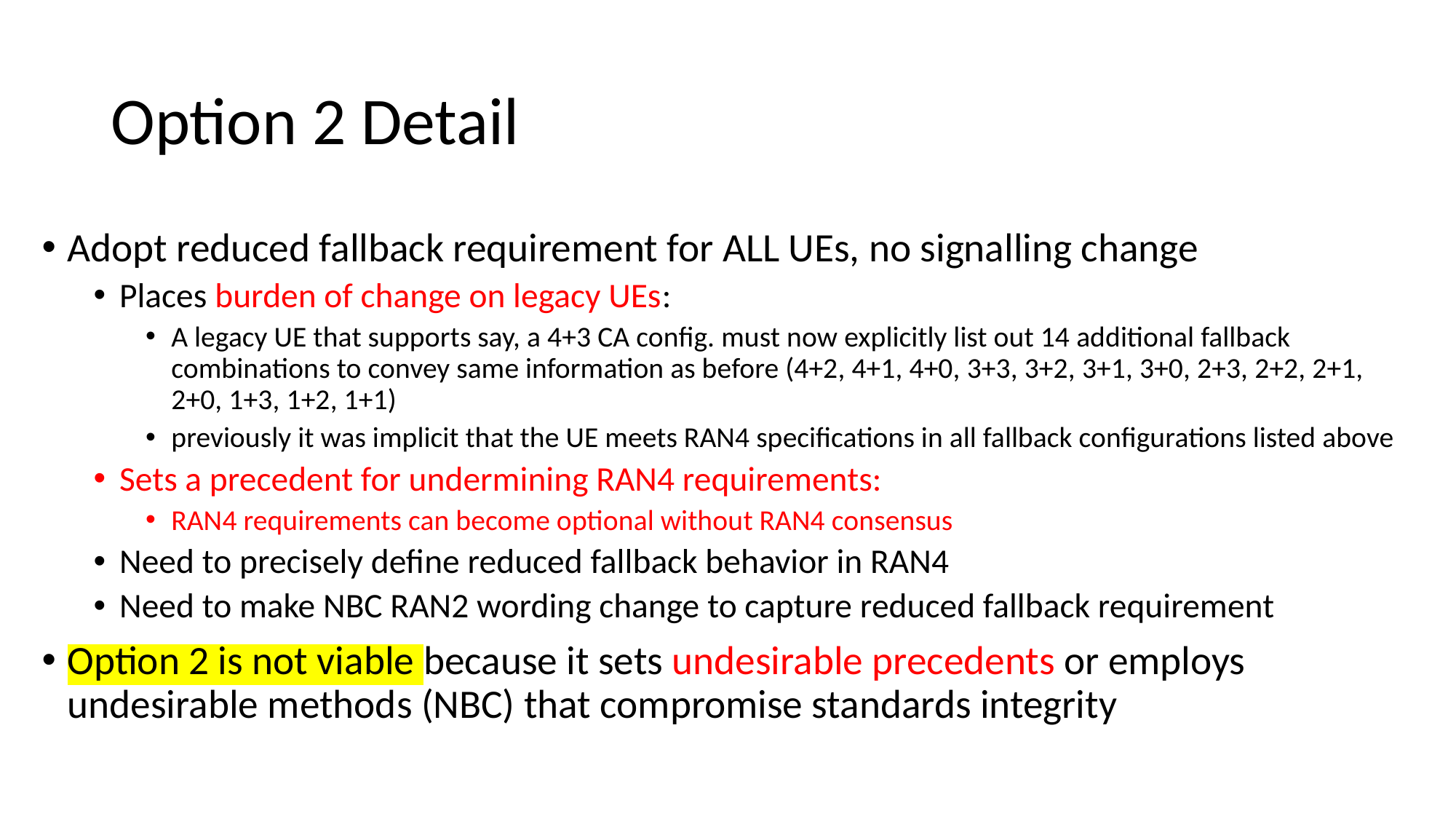

# Option 2 Detail
Adopt reduced fallback requirement for ALL UEs, no signalling change
Places burden of change on legacy UEs:
A legacy UE that supports say, a 4+3 CA config. must now explicitly list out 14 additional fallback combinations to convey same information as before (4+2, 4+1, 4+0, 3+3, 3+2, 3+1, 3+0, 2+3, 2+2, 2+1, 2+0, 1+3, 1+2, 1+1)
previously it was implicit that the UE meets RAN4 specifications in all fallback configurations listed above
Sets a precedent for undermining RAN4 requirements:
RAN4 requirements can become optional without RAN4 consensus
Need to precisely define reduced fallback behavior in RAN4
Need to make NBC RAN2 wording change to capture reduced fallback requirement
Option 2 is not viable because it sets undesirable precedents or employs undesirable methods (NBC) that compromise standards integrity